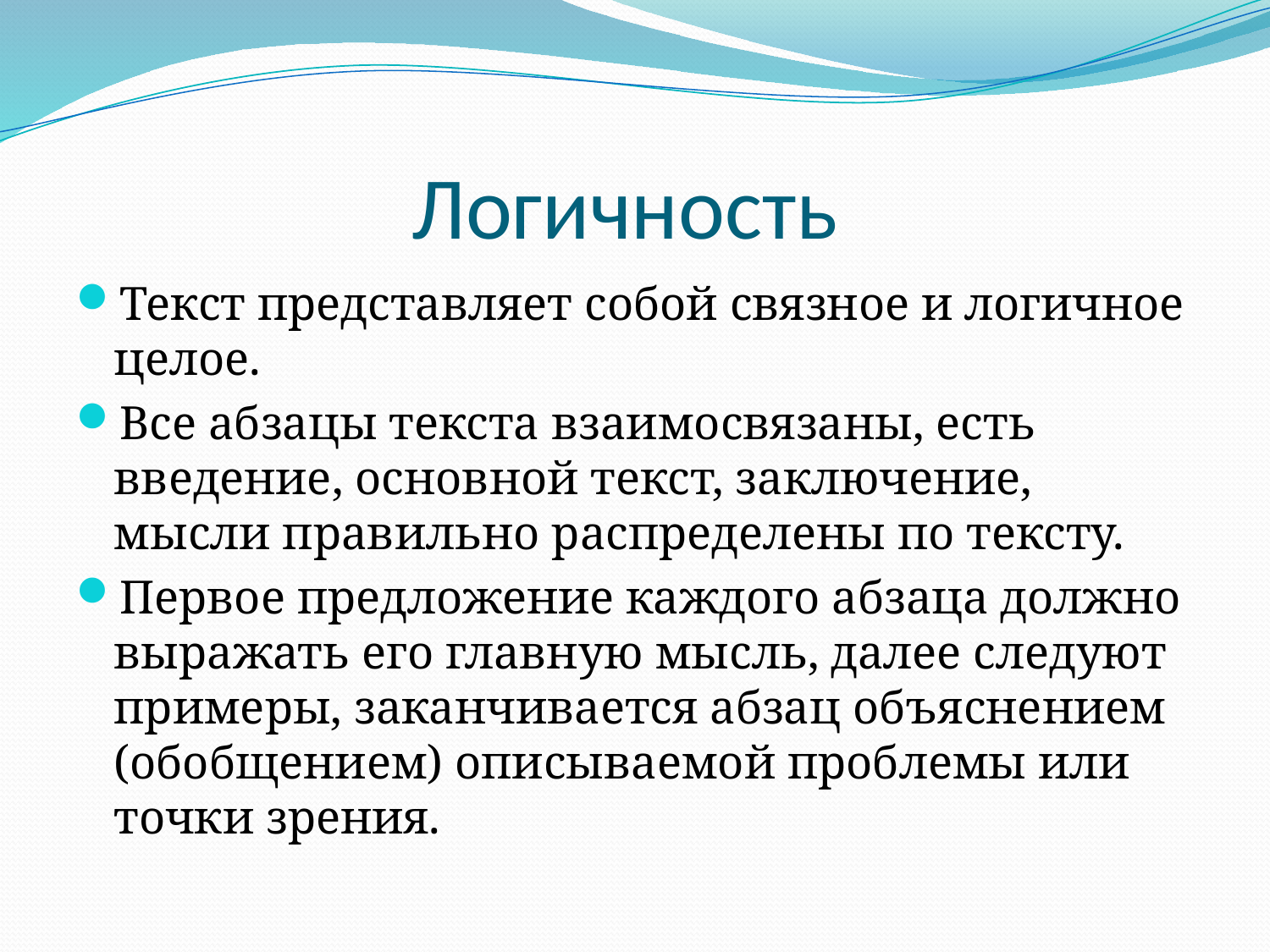

# Логичность
Текст представляет собой связное и логичное целое.
Все абзацы текста взаимосвязаны, есть введение, основной текст, заключение, мысли правильно распределены по тексту.
Первое предложение каждого абзаца должно выражать его главную мысль, далее следуют примеры, заканчивается абзац объяснением (обобщением) описываемой проблемы или точки зрения.